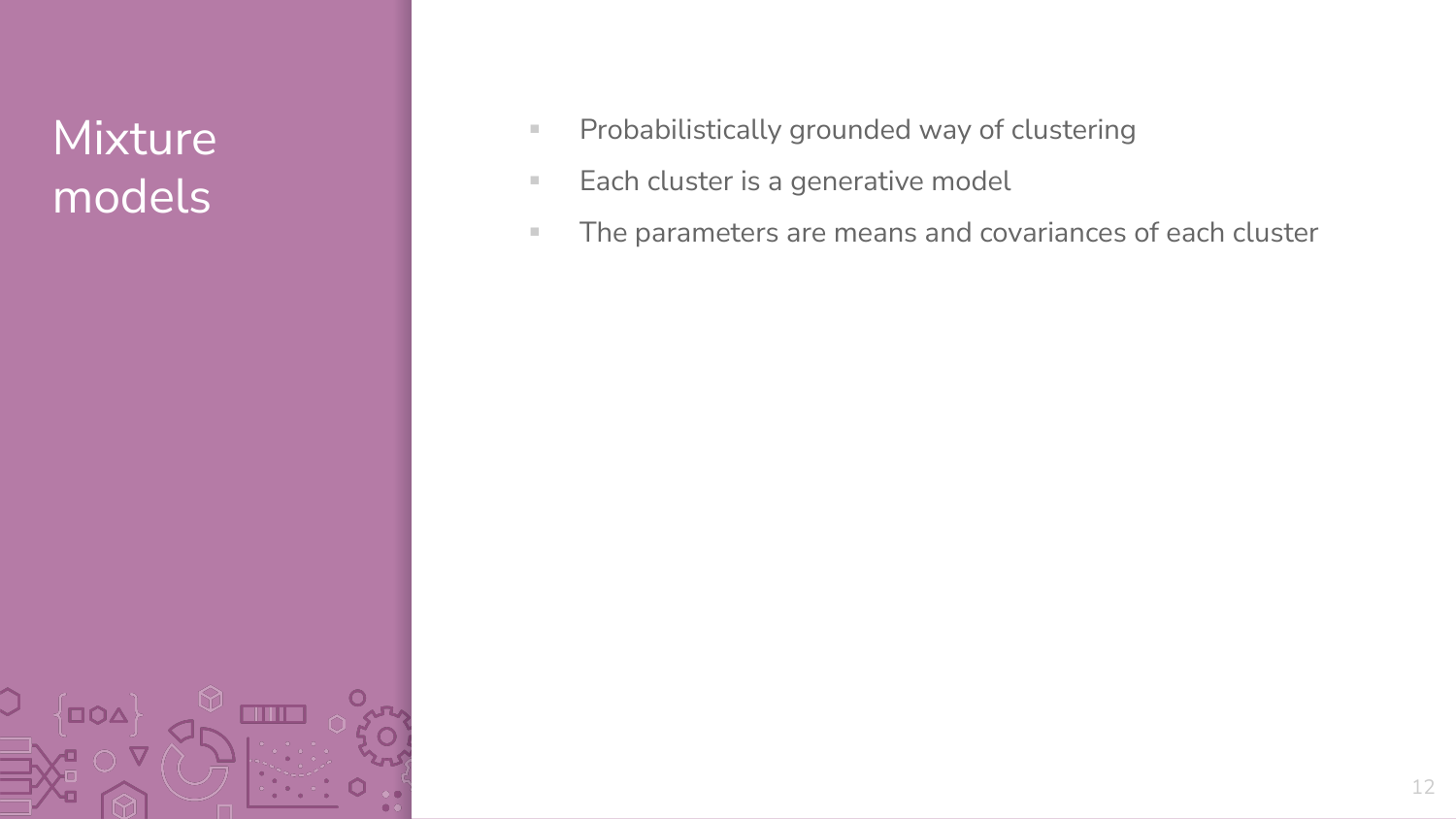

# Mixture models
Probabilistically grounded way of clustering
Each cluster is a generative model
The parameters are means and covariances of each cluster
12